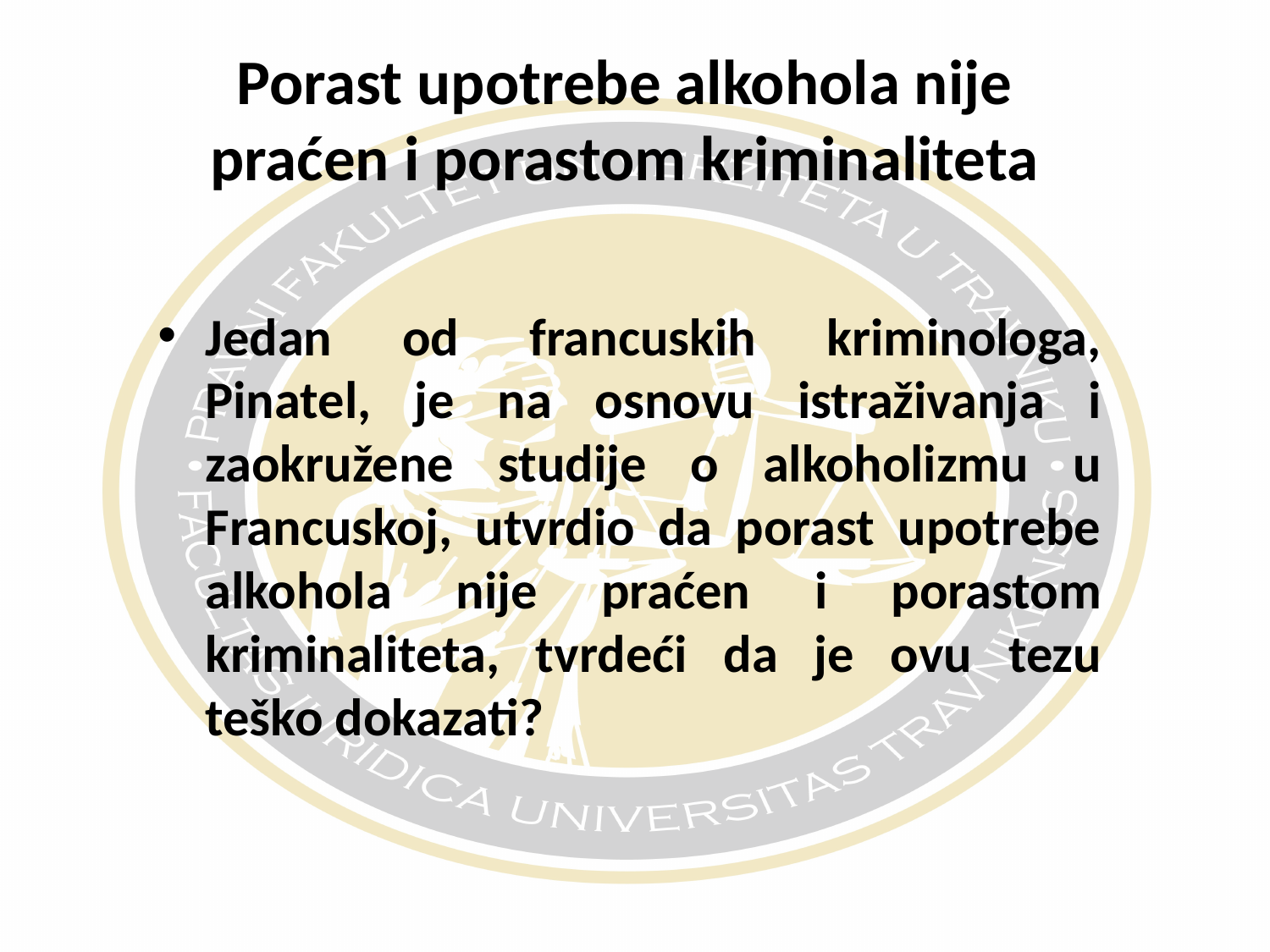

# Porast upotrebe alkohola nije praćen i porastom kriminaliteta

Jedan od francuskih kriminologa, Pinatel, je na osnovu istraživanja i zaokružene studije o alkoholizmu u Francuskoj, utvrdio da porast upotrebe alkohola nije praćen i porastom kriminaliteta, tvrdeći da je ovu tezu teško dokazati?